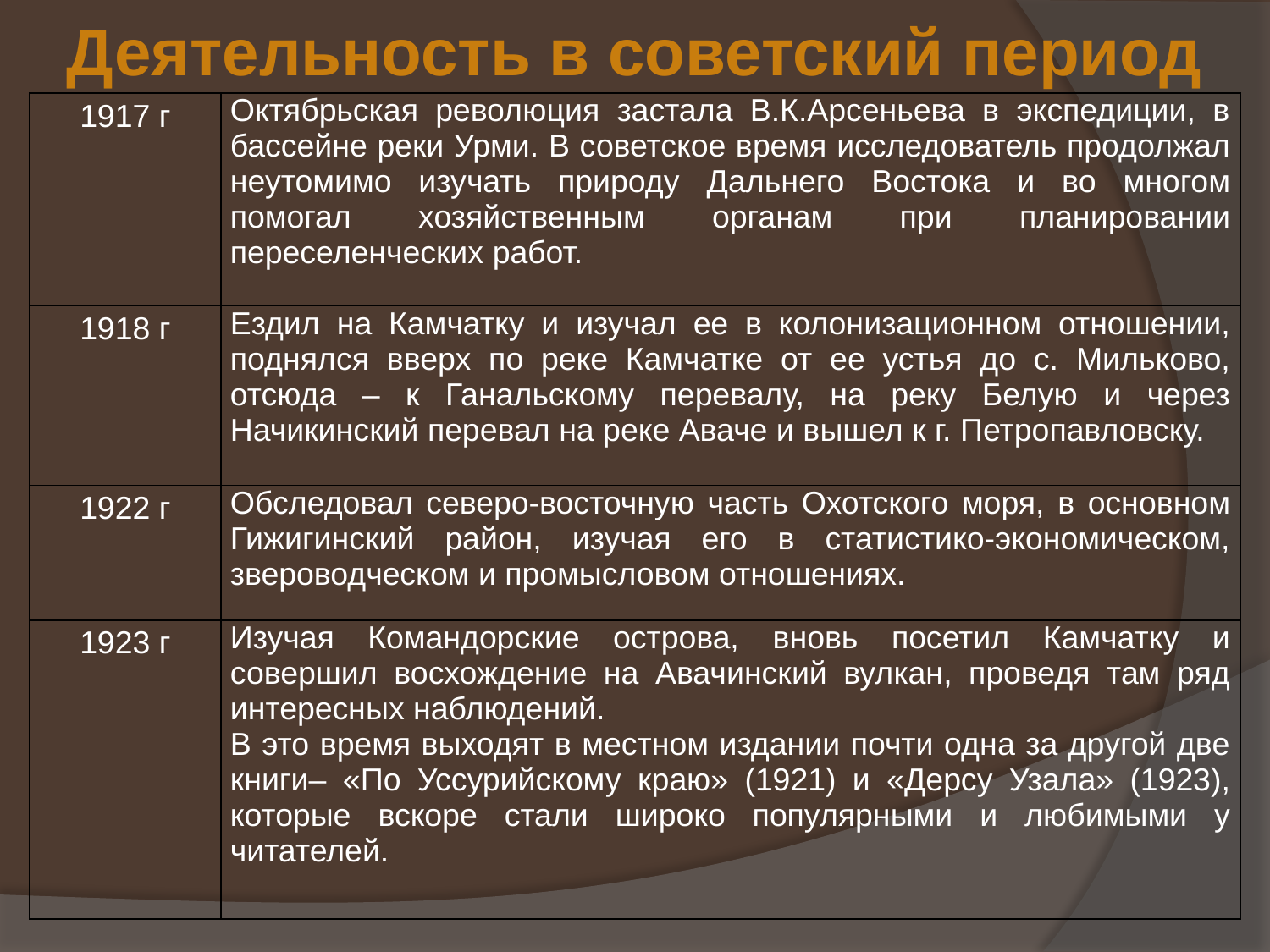

# Деятельность в советский период
| 1917 г | Октябрьская революция застала В.К.Арсеньева в экспедиции, в бассейне реки Урми. В советское время исследователь продолжал неутомимо изучать природу Дальнего Востока и во многом помогал хозяйственным органам при планировании переселенческих работ. |
| --- | --- |
| 1918 г | Ездил на Камчатку и изучал ее в колонизационном отношении, поднялся вверх по реке Камчатке от ее устья до с. Мильково, отсюда – к Ганальскому перевалу, на реку Белую и через Начикинский перевал на реке Аваче и вышел к г. Петропавловску. |
| 1922 г | Обследовал северо-восточную часть Охотского моря, в основном Гижигинский район, изучая его в статистико-экономическом, звероводческом и промысловом отношениях. |
| 1923 г | Изучая Командорские острова, вновь посетил Камчатку и совершил восхождение на Авачинский вулкан, проведя там ряд интересных наблюдений. В это время выходят в местном издании почти одна за другой две книги– «По Уссурийскому краю» (1921) и «Дерсу Узала» (1923), которые вскоре стали широко популярными и любимыми у читателей. |